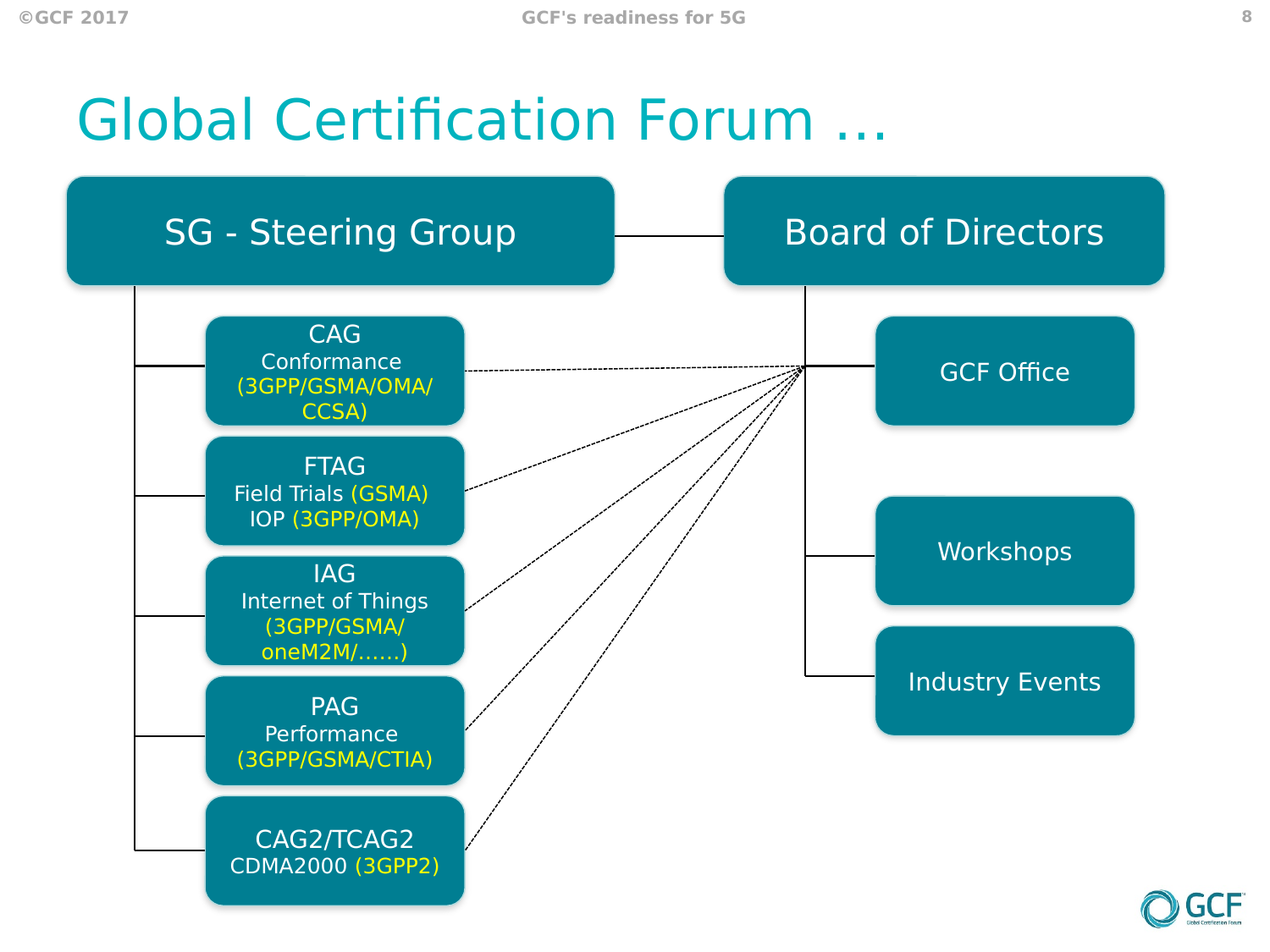

GCF's readiness for 5G
8
# Global Certification Forum …
Board of Directors
SG - Steering Group
CAG
Conformance
(3GPP/GSMA/OMA/
CCSA)
GCF Office
FTAG
Field Trials (GSMA)  IOP (3GPP/OMA)
Workshops
IAG
Internet of Things
(3GPP/GSMA/
oneM2M/……)
Industry Events
PAG
Performance
(3GPP/GSMA/CTIA)
CAG2/TCAG2
CDMA2000 (3GPP2)